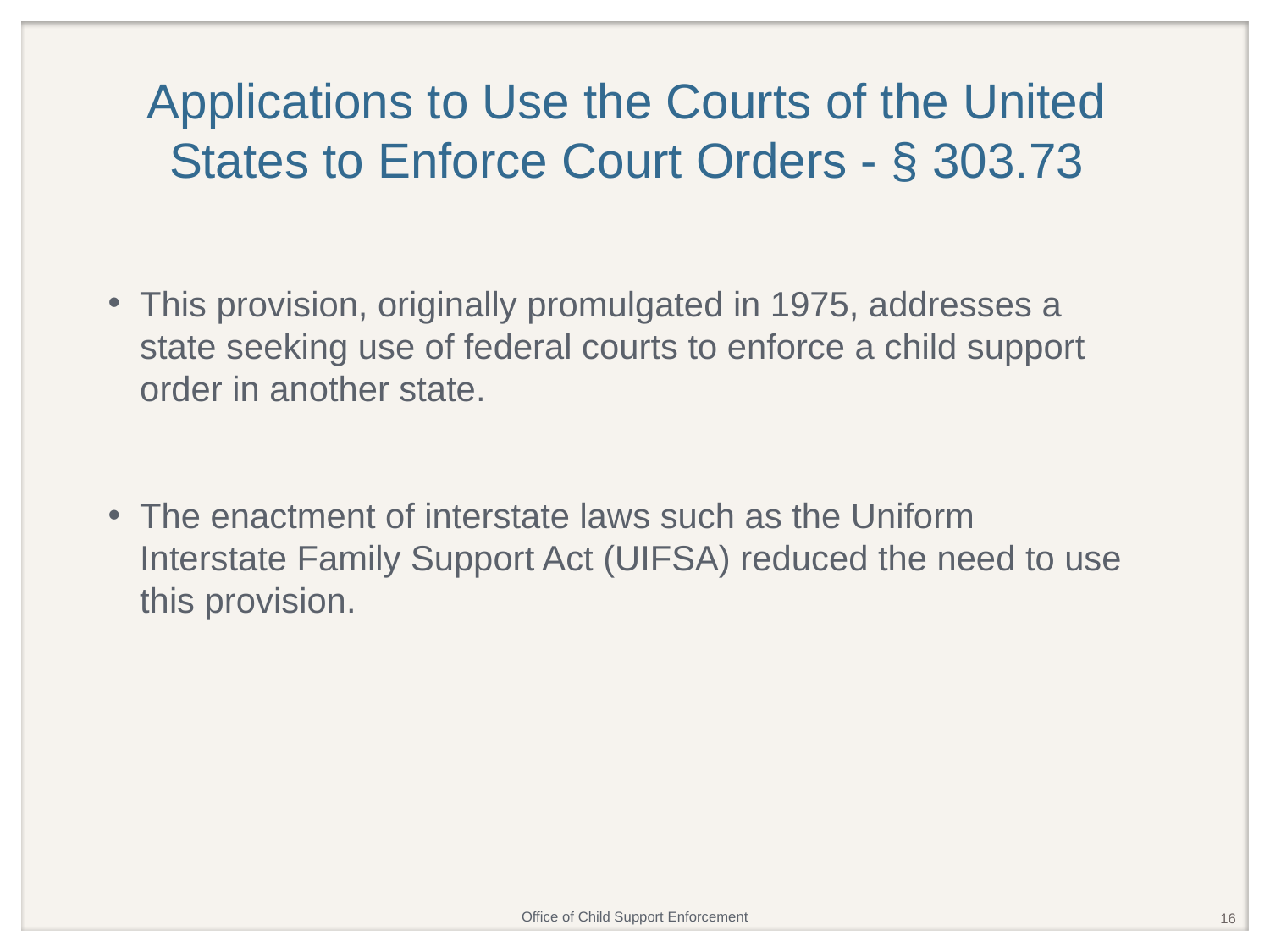

# Applications to Use the Courts of the United States to Enforce Court Orders - § 303.73
This provision, originally promulgated in 1975, addresses a state seeking use of federal courts to enforce a child support order in another state.

The enactment of interstate laws such as the Uniform Interstate Family Support Act (UIFSA) reduced the need to use this provision.

16